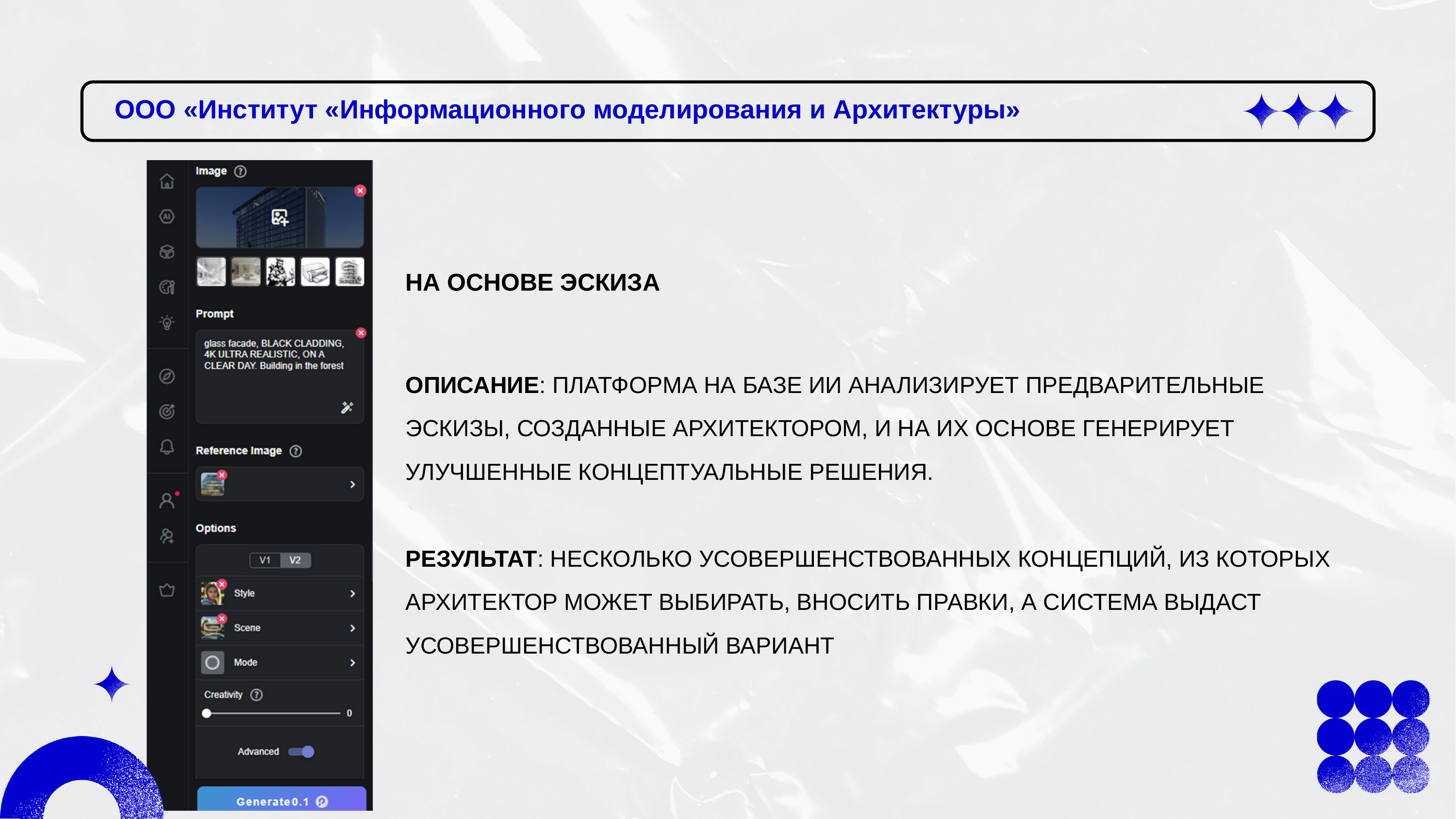

ООО «Институт «Информационного моделирования и Архитектуры»

НА ОСНОВЕ ЭСКИЗА
ОПИСАНИЕ: ПЛАТФОРМА НА БАЗЕ ИИ АНАЛИЗИРУЕТ ПРЕДВАРИТЕЛЬНЫЕ ЭСКИЗЫ, СОЗДАННЫЕ АРХИТЕКТОРОМ, И НА ИХ ОСНОВЕ ГЕНЕРИРУЕТ УЛУЧШЕННЫЕ КОНЦЕПТУАЛЬНЫЕ РЕШЕНИЯ.

РЕЗУЛЬТАТ: НЕСКОЛЬКО УСОВЕРШЕНСТВОВАННЫХ КОНЦЕПЦИЙ, ИЗ КОТОРЫХ АРХИТЕКТОР МОЖЕТ ВЫБИРАТЬ, ВНОСИТЬ ПРАВКИ, А СИСТЕМА ВЫДАСТ УСОВЕРШЕНСТВОВАННЫЙ ВАРИАНТ